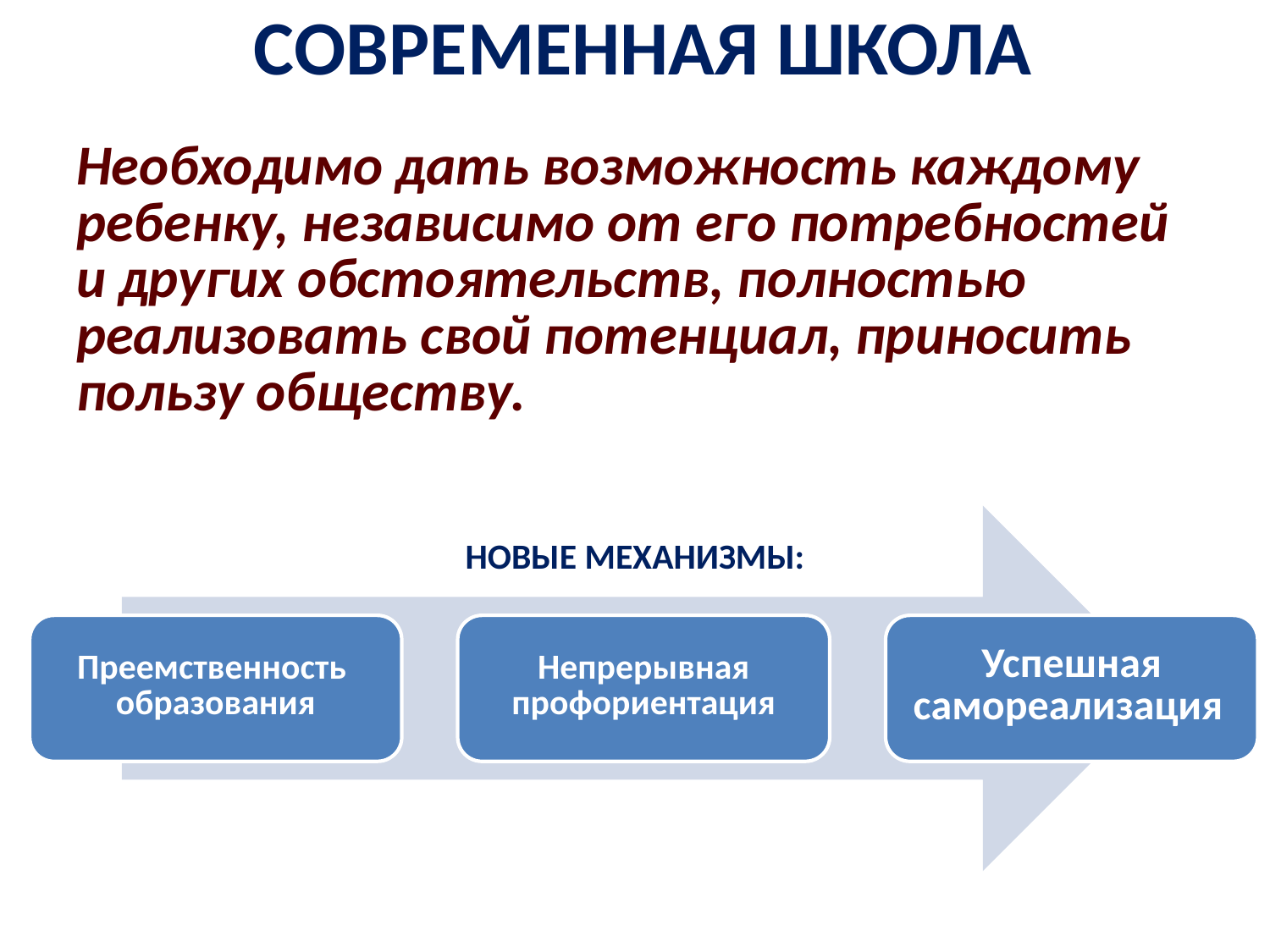

# СОВРЕМЕННАЯ ШКОЛА
Необходимо дать возможность каждому ребенку, независимо от его потребностей и других обстоятельств, полностью реализовать свой потенциал, приносить пользу обществу.

НОВЫЕ МЕХАНИЗМЫ:
Преемственность
образования
Непрерывная профориентация
Успешная самореализация